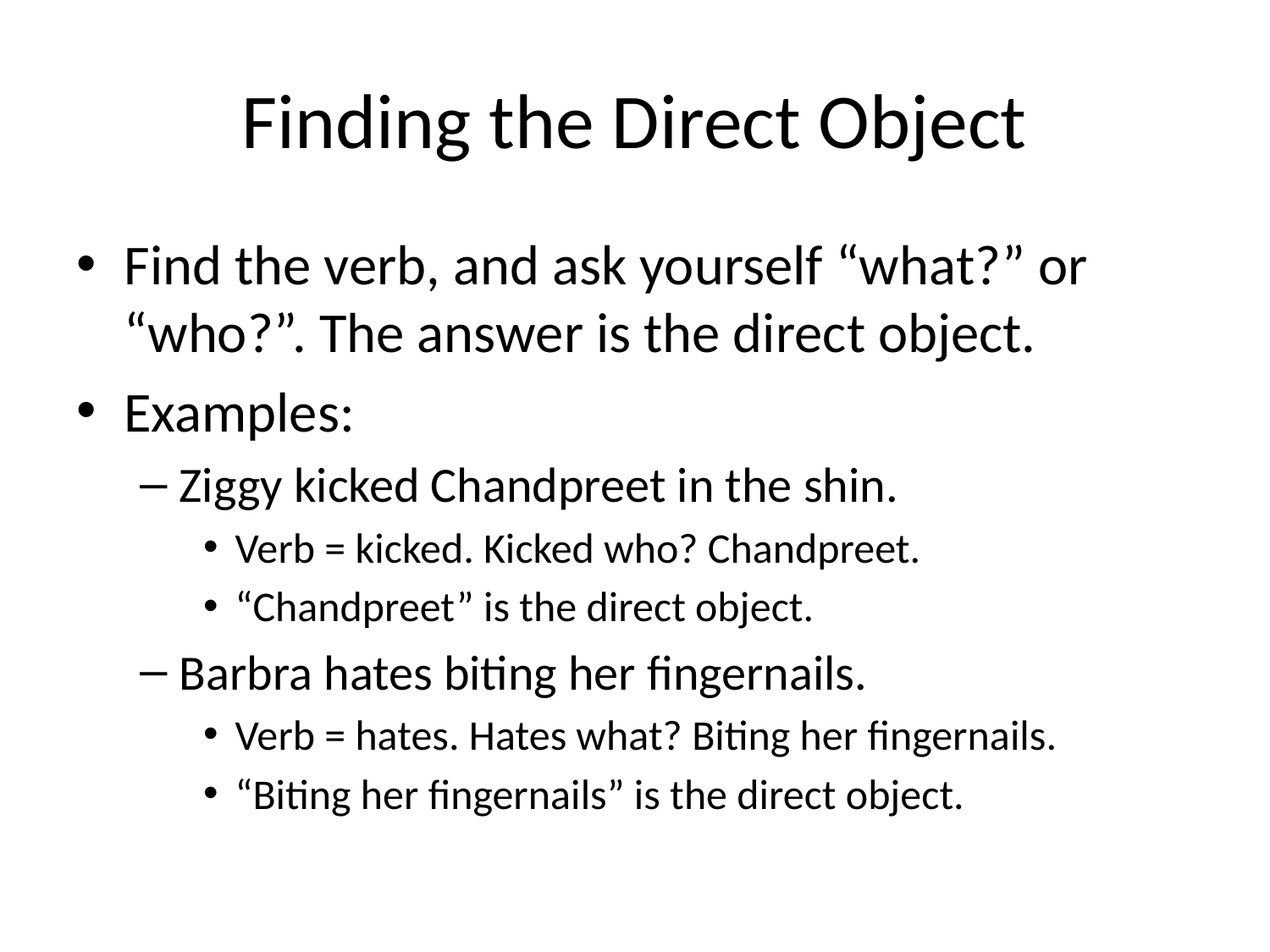

# Finding the Direct Object
Find the verb, and ask yourself “what?” or “who?”. The answer is the direct object.
Examples:
Ziggy kicked Chandpreet in the shin.
Verb = kicked. Kicked who? Chandpreet.
“Chandpreet” is the direct object.
Barbra hates biting her fingernails.
Verb = hates. Hates what? Biting her fingernails.
“Biting her fingernails” is the direct object.